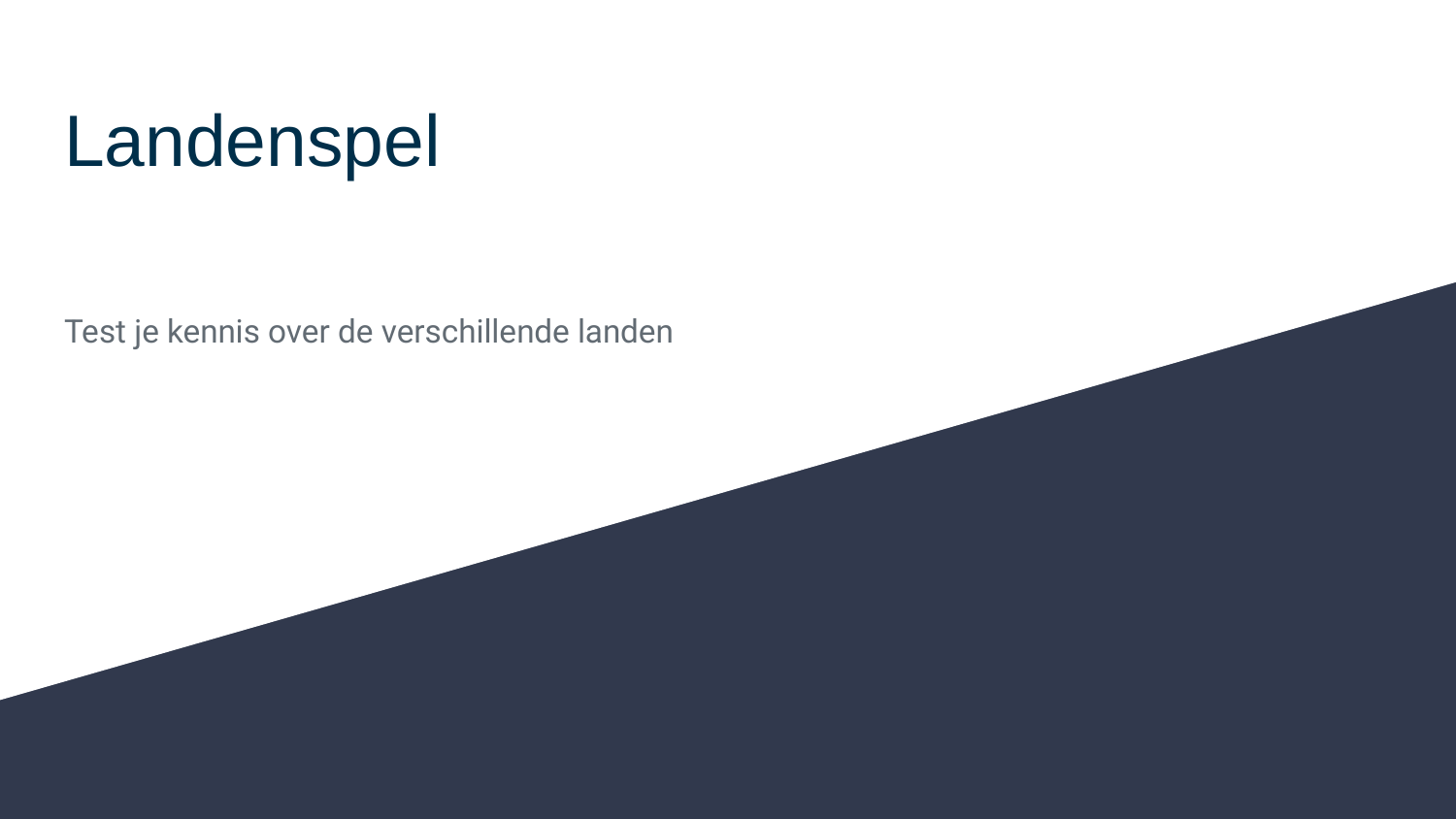

# Landenspel
Test je kennis over de verschillende landen